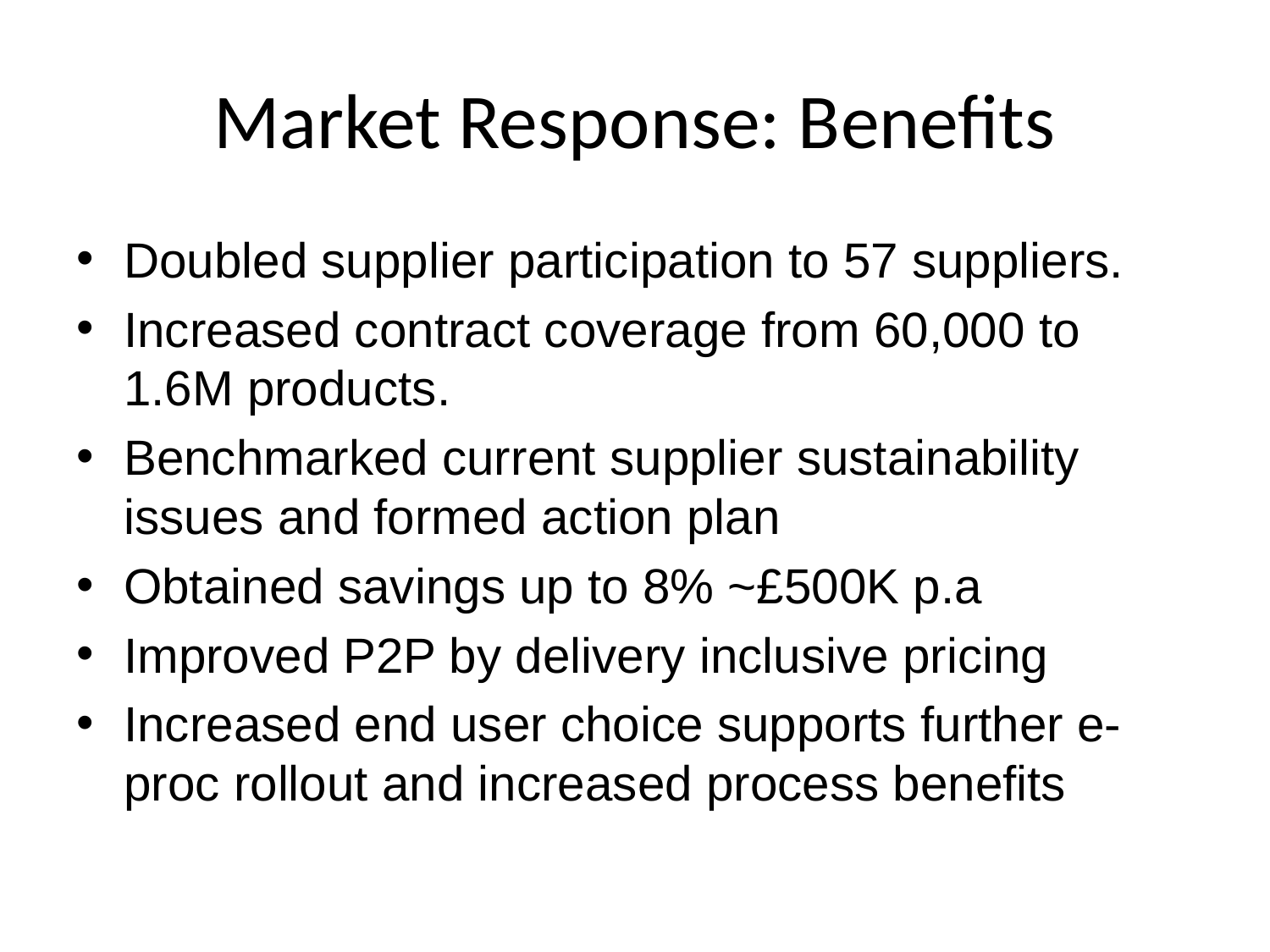

# Market Response: Benefits
Doubled supplier participation to 57 suppliers.
Increased contract coverage from 60,000 to 1.6M products.
Benchmarked current supplier sustainability issues and formed action plan
Obtained savings up to 8% ~£500K p.a
Improved P2P by delivery inclusive pricing
Increased end user choice supports further e-proc rollout and increased process benefits